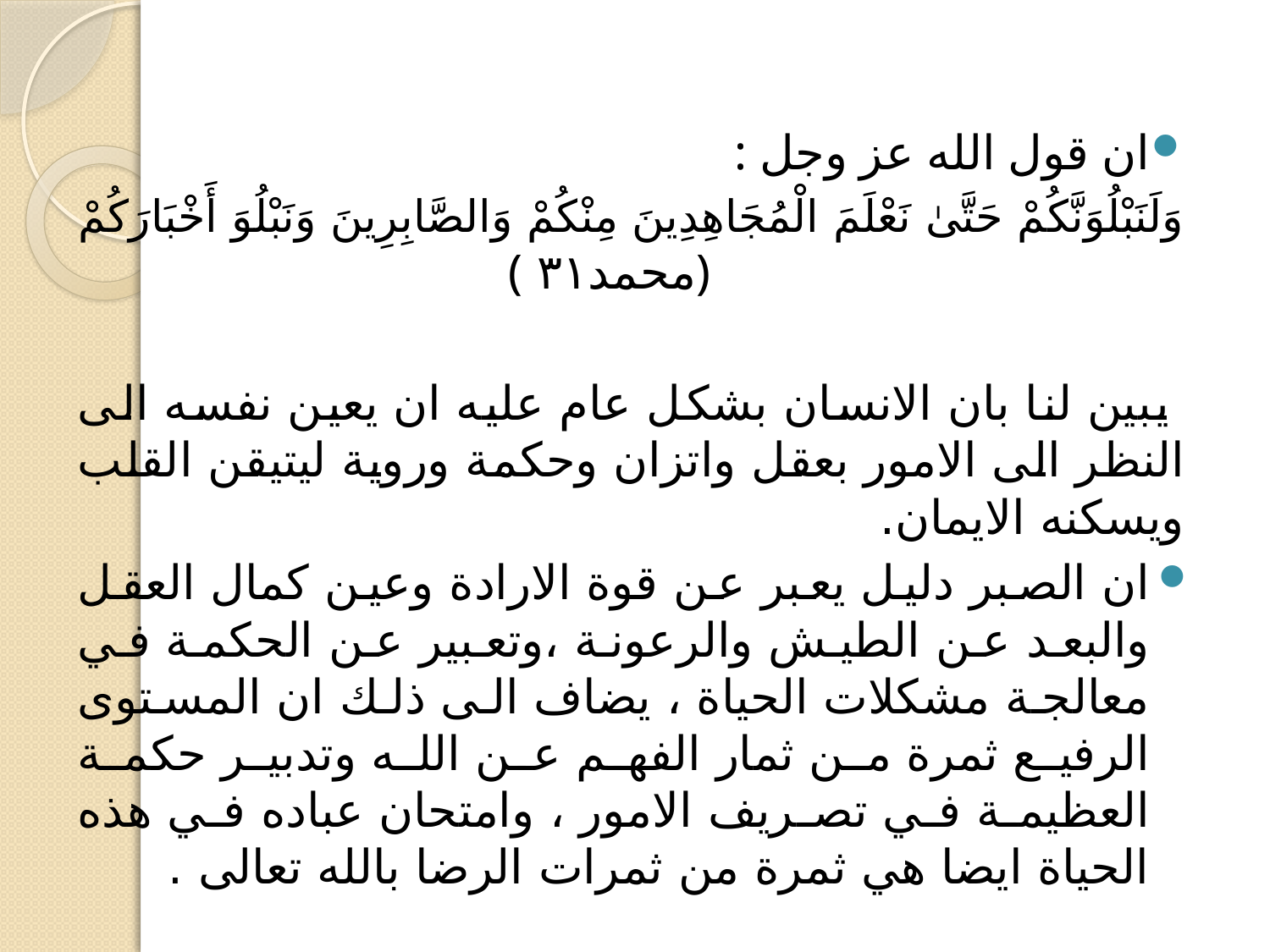

ان قول الله عز وجل :
وَلَنَبْلُوَنَّكُمْ حَتَّىٰ نَعْلَمَ الْمُجَاهِدِينَ مِنْكُمْ وَالصَّابِرِينَ وَنَبْلُوَ أَخْبَارَكُمْ    ﴿محمد٣١ ﴾

 يبين لنا بان الانسان بشكل عام عليه ان يعين نفسه الى النظر الى الامور بعقل واتزان وحكمة وروية ليتيقن القلب ويسكنه الايمان.
ان الصبر دليل يعبر عن قوة الارادة وعين كمال العقل والبعد عن الطيش والرعونة ،وتعبير عن الحكمة في معالجة مشكلات الحياة ، يضاف الى ذلك ان المستوى الرفيع ثمرة من ثمار الفهم عن الله وتدبير حكمة العظيمة في تصريف الامور ، وامتحان عباده في هذه الحياة ايضا هي ثمرة من ثمرات الرضا بالله تعالى .